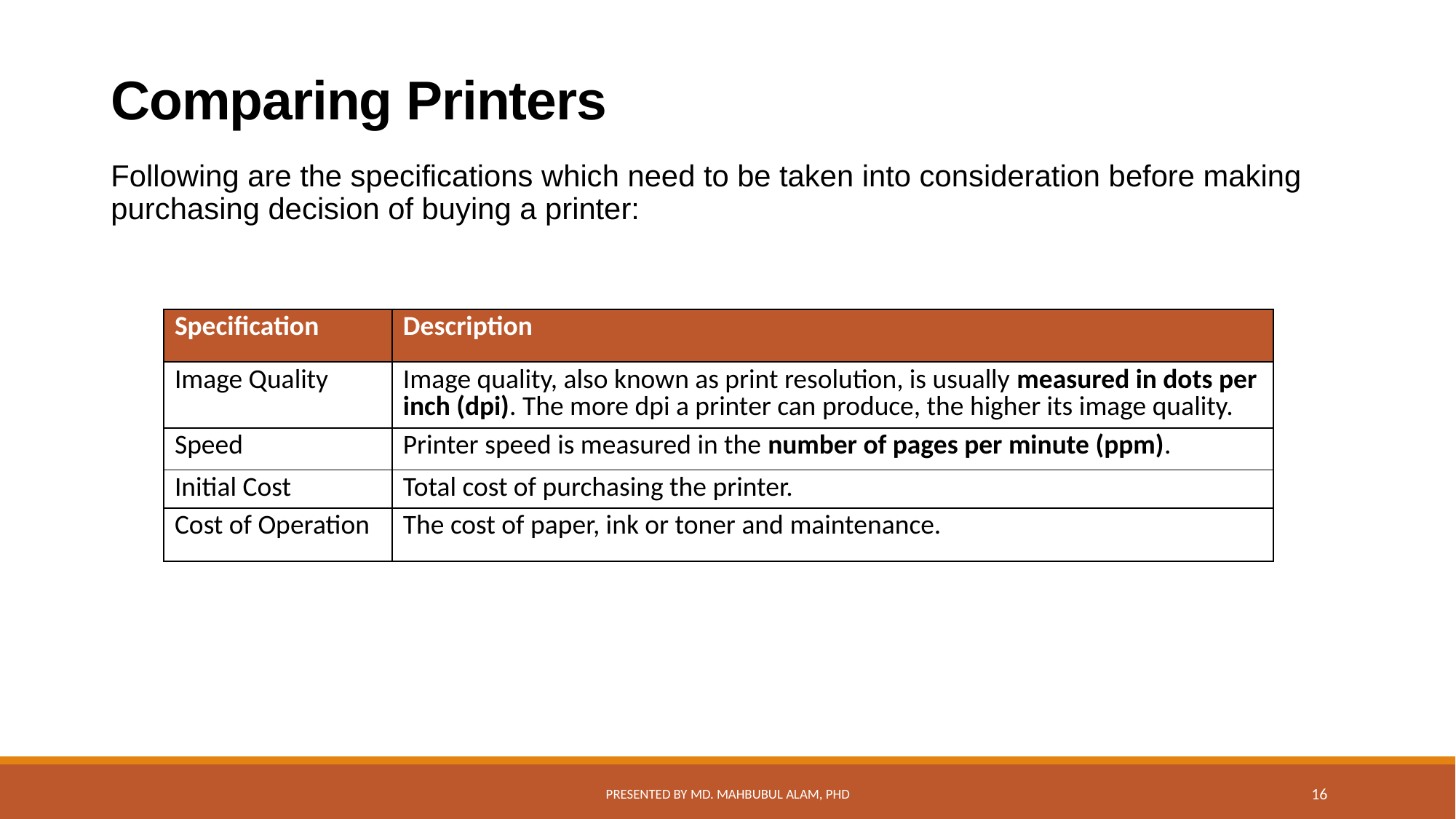

# Comparing Printers
Following are the specifications which need to be taken into consideration before making purchasing decision of buying a printer:

| Specification | Description |
| --- | --- |
| Image Quality | Image quality, also known as print resolution, is usually measured in dots per inch (dpi). The more dpi a printer can produce, the higher its image quality. |
| Speed | Printer speed is measured in the number of pages per minute (ppm). |
| Initial Cost | Total cost of purchasing the printer. |
| Cost of Operation | The cost of paper, ink or toner and maintenance. |
Presented by Md. Mahbubul Alam, PhD
16